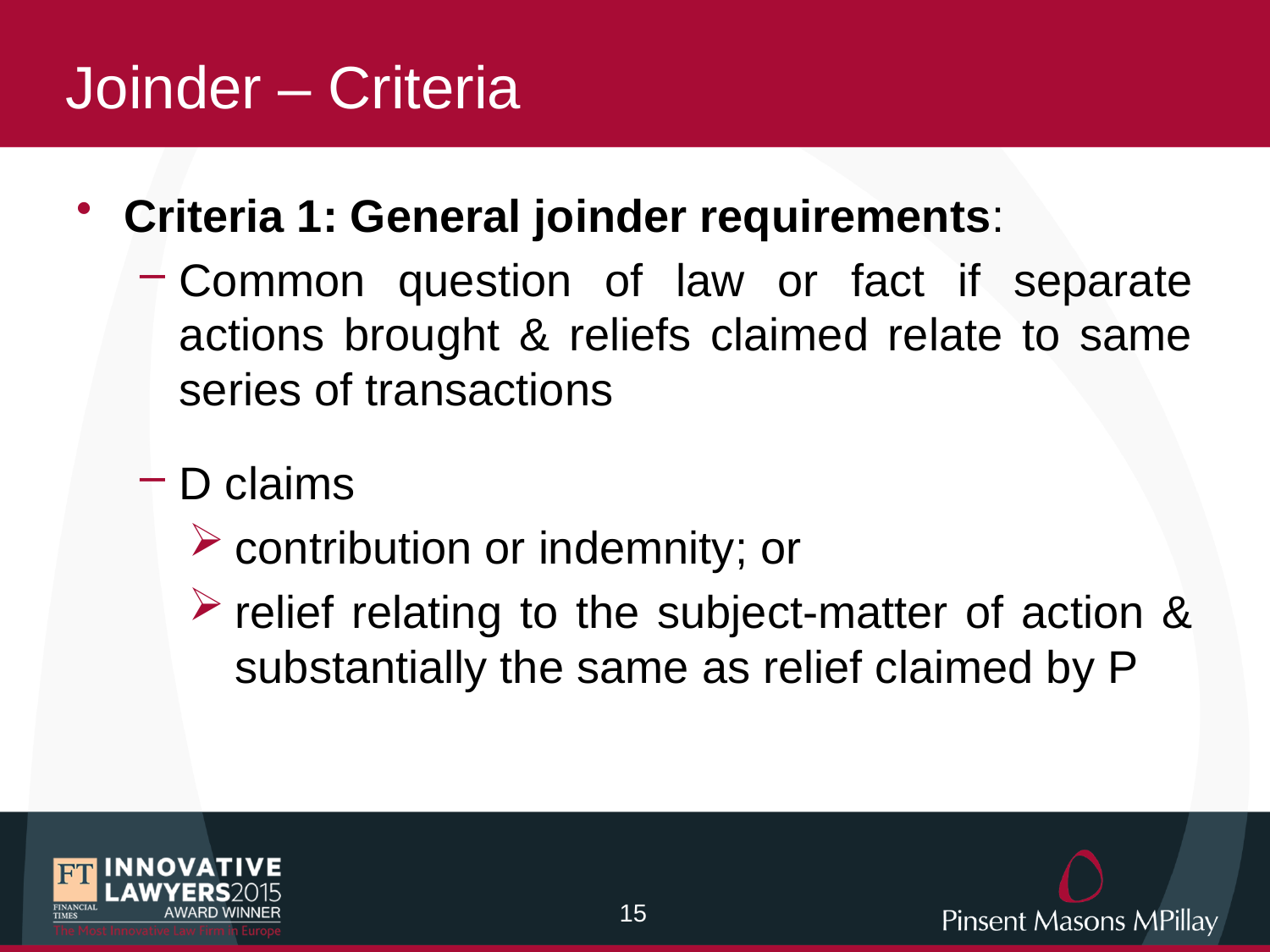

# Joinder – Criteria
Criteria 1: General joinder requirements:
Common question of law or fact if separate actions brought & reliefs claimed relate to same series of transactions

D claims
contribution or indemnity; or
relief relating to the subject-matter of action & substantially the same as relief claimed by P
15